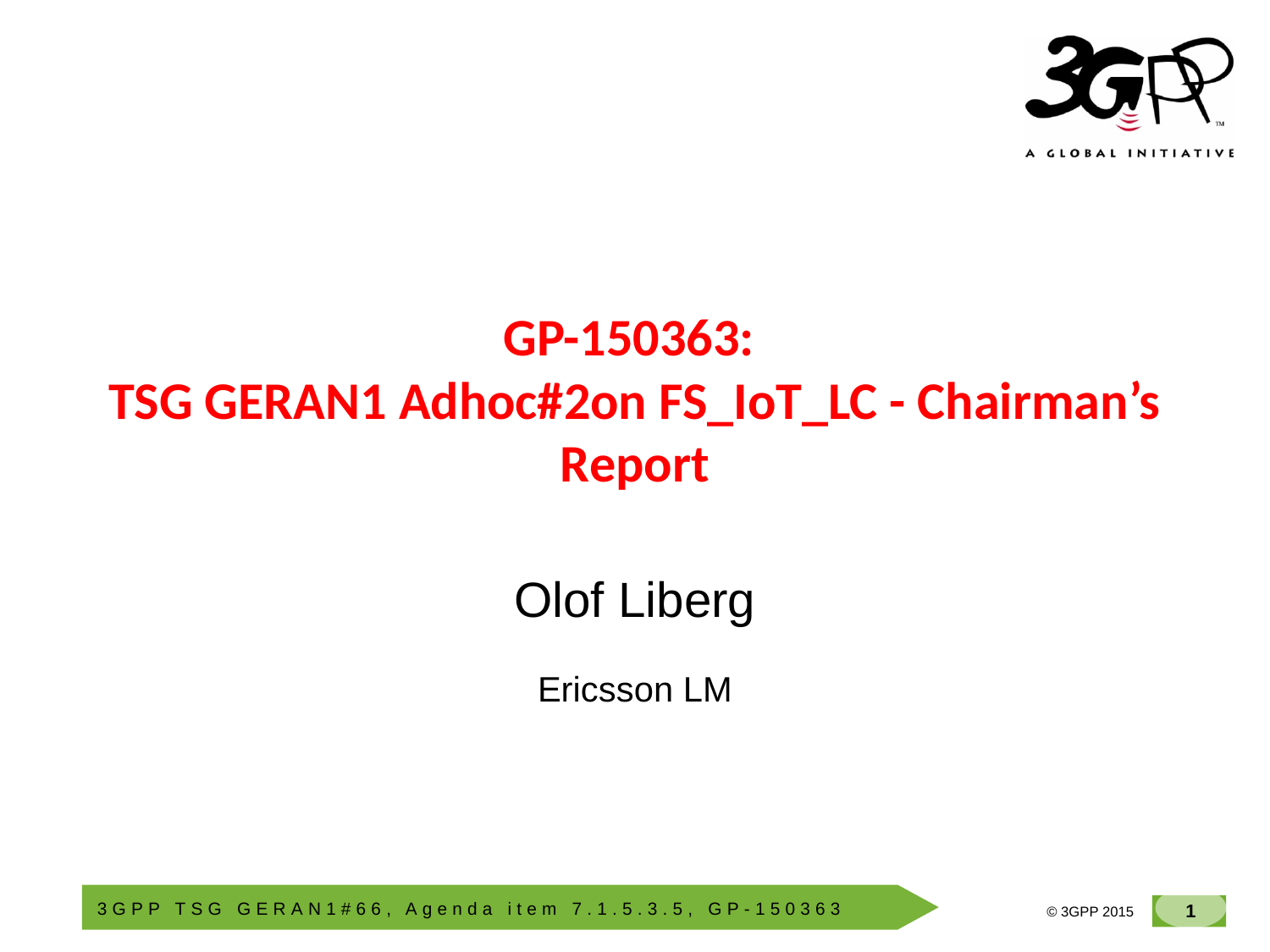

# GP-150363: TSG GERAN1 Adhoc#2on FS_IoT_LC - Chairman’s Report
Olof Liberg

Ericsson LM